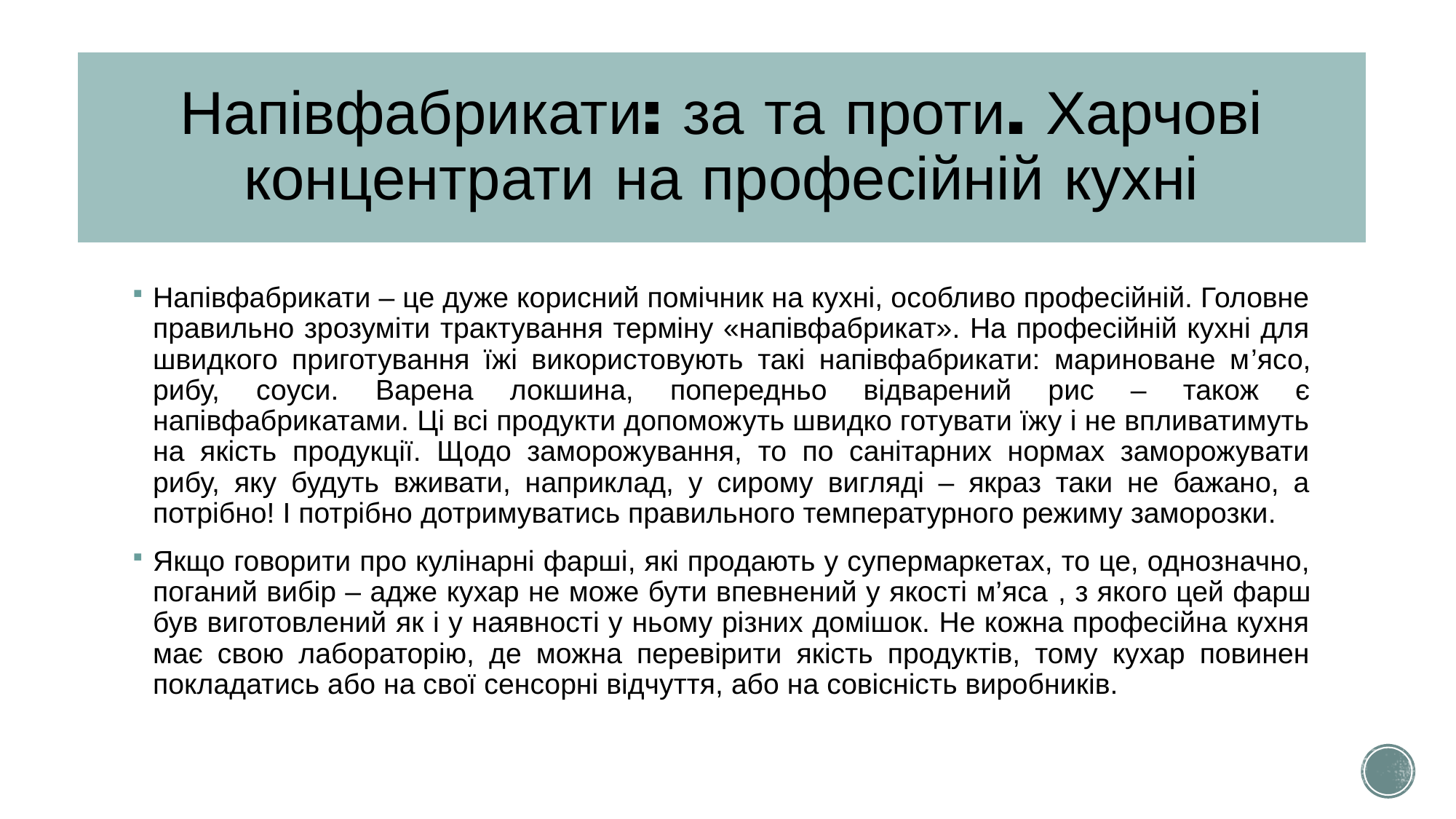

# Напівфабрикати: за та проти. Харчові концентрати на професійній кухні
Напівфабрикати – це дуже корисний помічник на кухні, особливо професійній. Головне правильно зрозуміти трактування терміну «напівфабрикат». На професійній кухні для швидкого приготування їжі використовують такі напівфабрикати: мариноване м’ясо, рибу, соуси. Варена локшина, попередньо відварений рис – також є напівфабрикатами. Ці всі продукти допоможуть швидко готувати їжу і не впливатимуть на якість продукції. Щодо заморожування, то по санітарних нормах заморожувати рибу, яку будуть вживати, наприклад, у сирому вигляді – якраз таки не бажано, а потрібно! І потрібно дотримуватись правильного температурного режиму заморозки.
Якщо говорити про кулінарні фарші, які продають у супермаркетах, то це, однозначно, поганий вибір – адже кухар не може бути впевнений у якості м’яса , з якого цей фарш був виготовлений як і у наявності у ньому різних домішок. Не кожна професійна кухня має свою лабораторію, де можна перевірити якість продуктів, тому кухар повинен покладатись або на свої сенсорні відчуття, або на совісність виробників.